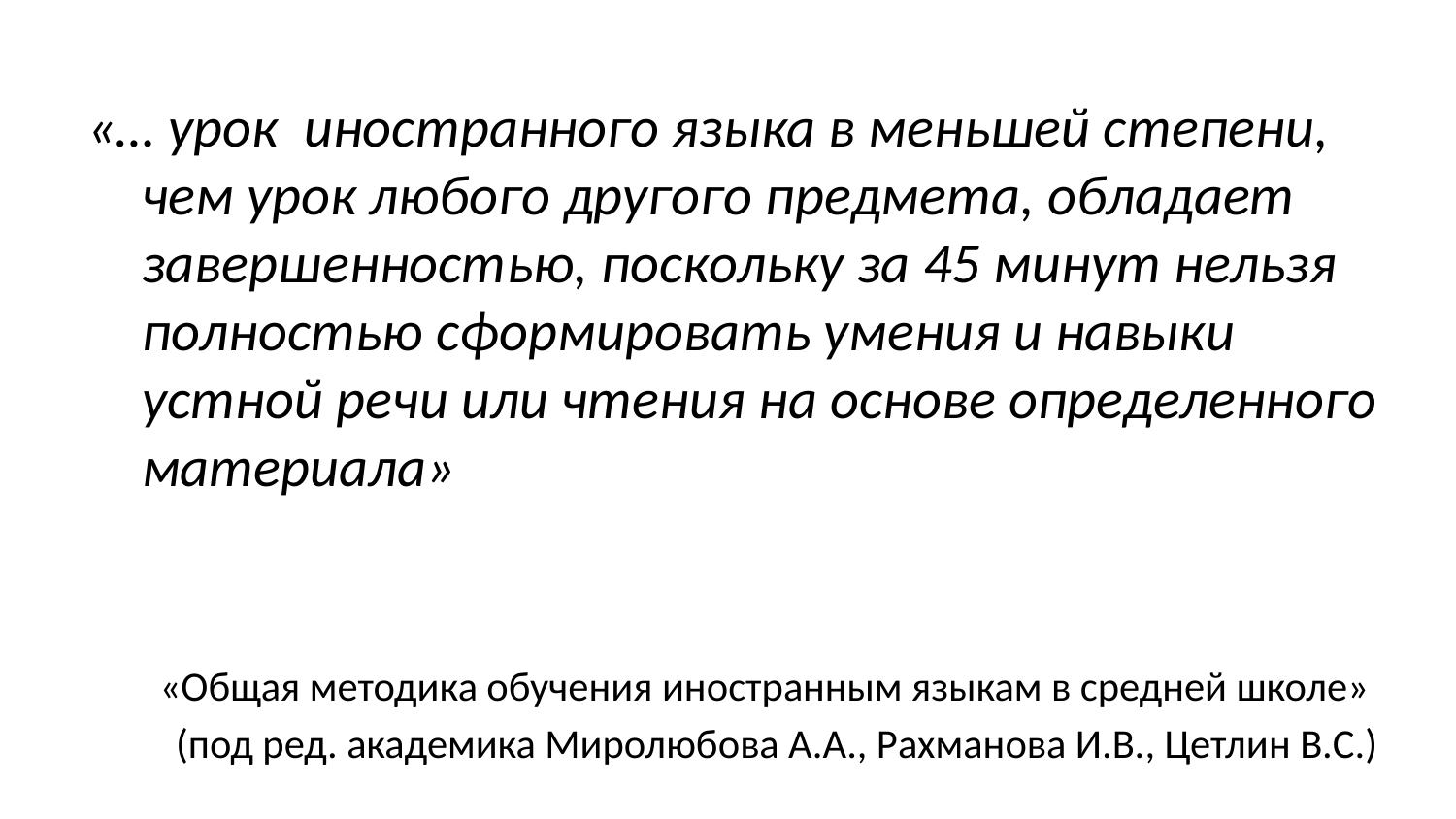

«… урок  иностранного языка в меньшей степени, чем урок любого другого предмета, обладает завершенностью, поскольку за 45 минут нельзя полностью сформировать умения и навыки устной речи или чтения на основе определенного материала»

«Общая методика обучения иностранным языкам в средней школе»
(под ред. академика Миролюбова А.А., Рахманова И.В., Цетлин В.С.)